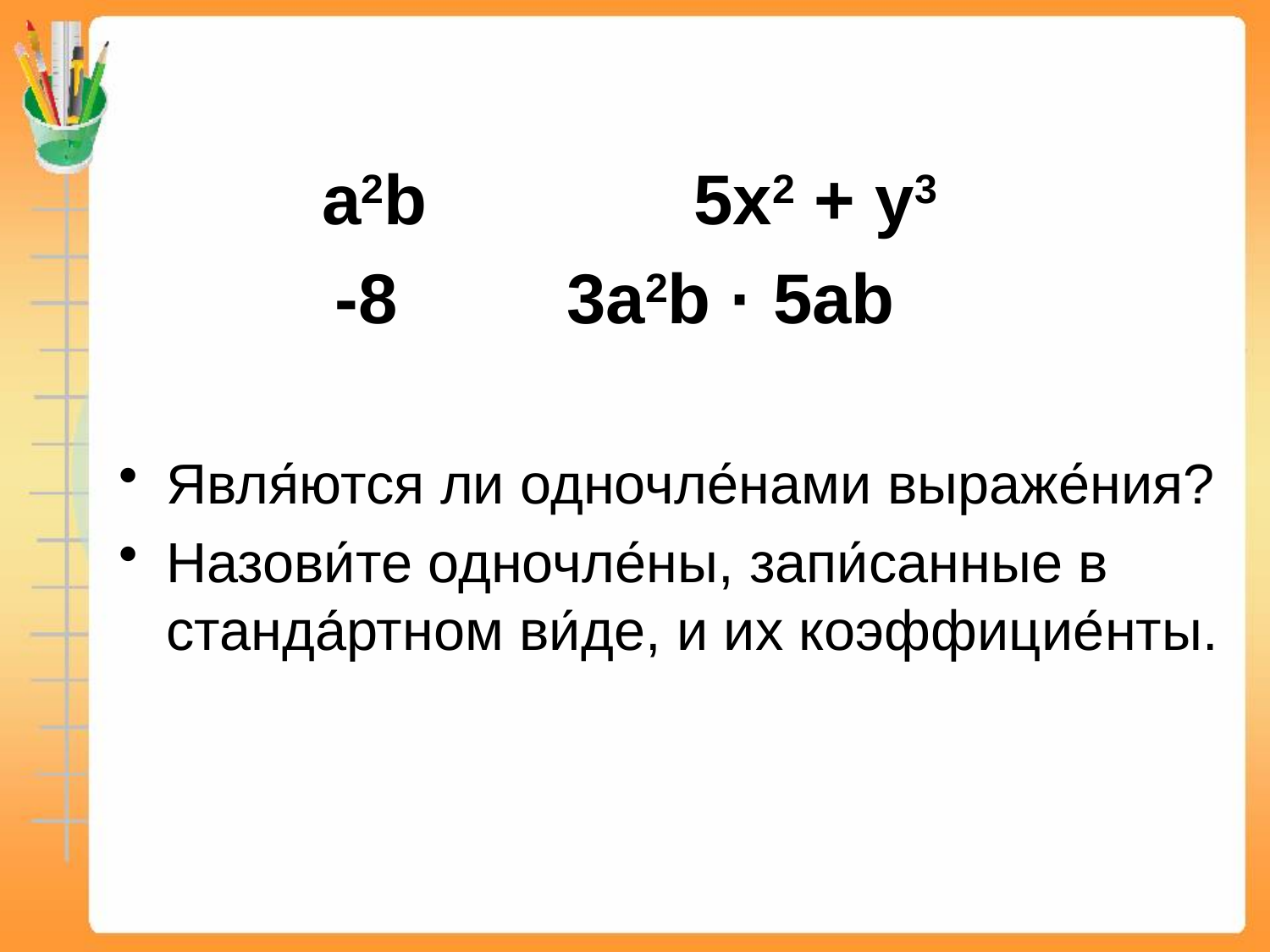

a2b 		 5х2 + y3
           -8		 3a2b · 5ab

Явля́ются ли одночле́нами выраже́ния?
Назови́те одночле́ны, запи́санные в станда́ртном ви́де, и их коэффицие́нты.